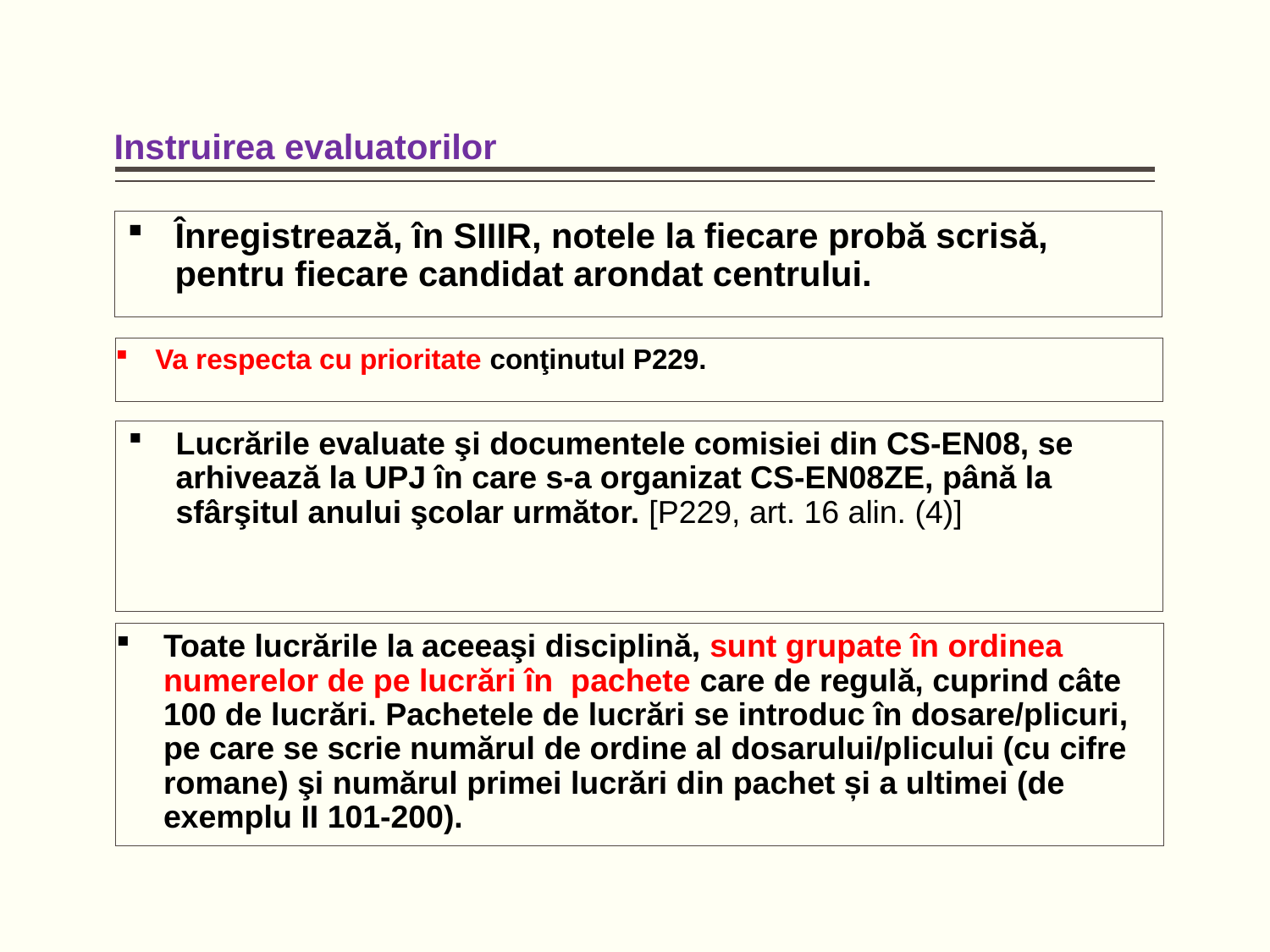

Instruirea evaluatorilor
Înregistrează, în SIIIR, notele la fiecare probă scrisă, pentru fiecare candidat arondat centrului.
Va respecta cu prioritate conţinutul P229.
Lucrările evaluate şi documentele comisiei din CS-EN08, se arhivează la UPJ în care s-a organizat CS-EN08ZE, până la sfârşitul anului şcolar următor. [P229, art. 16 alin. (4)]
# Toate lucrările la aceeaşi disciplină, sunt grupate în ordinea numerelor de pe lucrări în  pachete care de regulă, cuprind câte 100 de lucrări. Pachetele de lucrări se introduc în dosare/plicuri, pe care se scrie numărul de ordine al dosarului/plicului (cu cifre romane) şi numărul primei lucrări din pachet și a ultimei (de exemplu II 101-200).